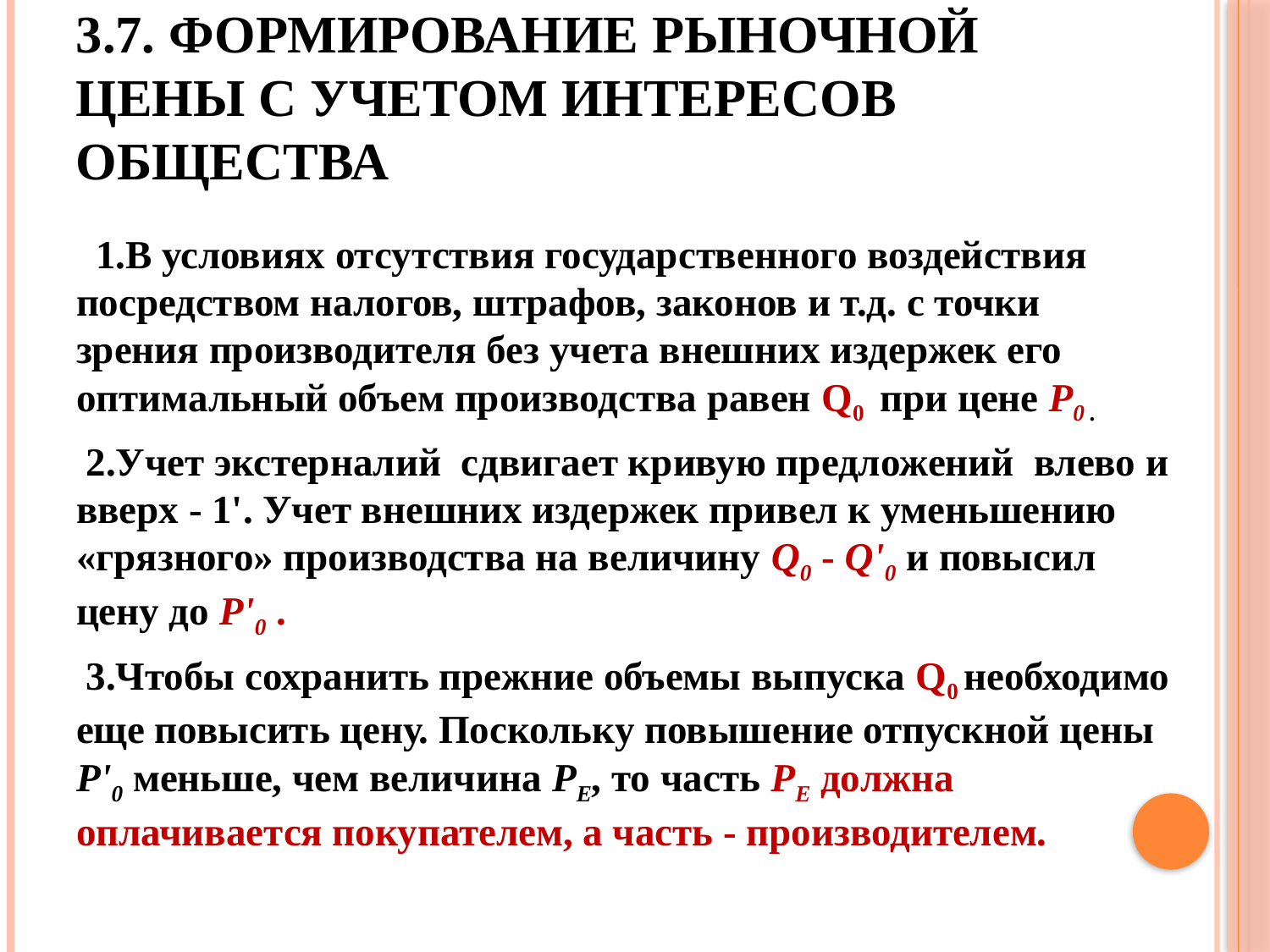

# 3.7. Формирование рыночной цены с учетом интересов общества
  1.В условиях отсутствия государственного воздействия посредством налогов, штрафов, законов и т.д. с точки зрения производителя без учета внешних издержек его оптимальный объем производства равен Q0  при цене Р0 .
 2.Учет экстерналий  сдвигает кривую предложений  влево и вверх - 1'. Учет внешних издержек привел к уменьшению «грязного» производства на величину Q0 - Q'0 и повысил цену до P'0 .
 3.Чтобы сохранить прежние объемы выпуска Q0 необходимо еще повысить цену. Поскольку повышение отпускной цены  P'0 меньше, чем величина РЕ, то часть РЕ должна оплачивается покупателем, а часть - производителем.